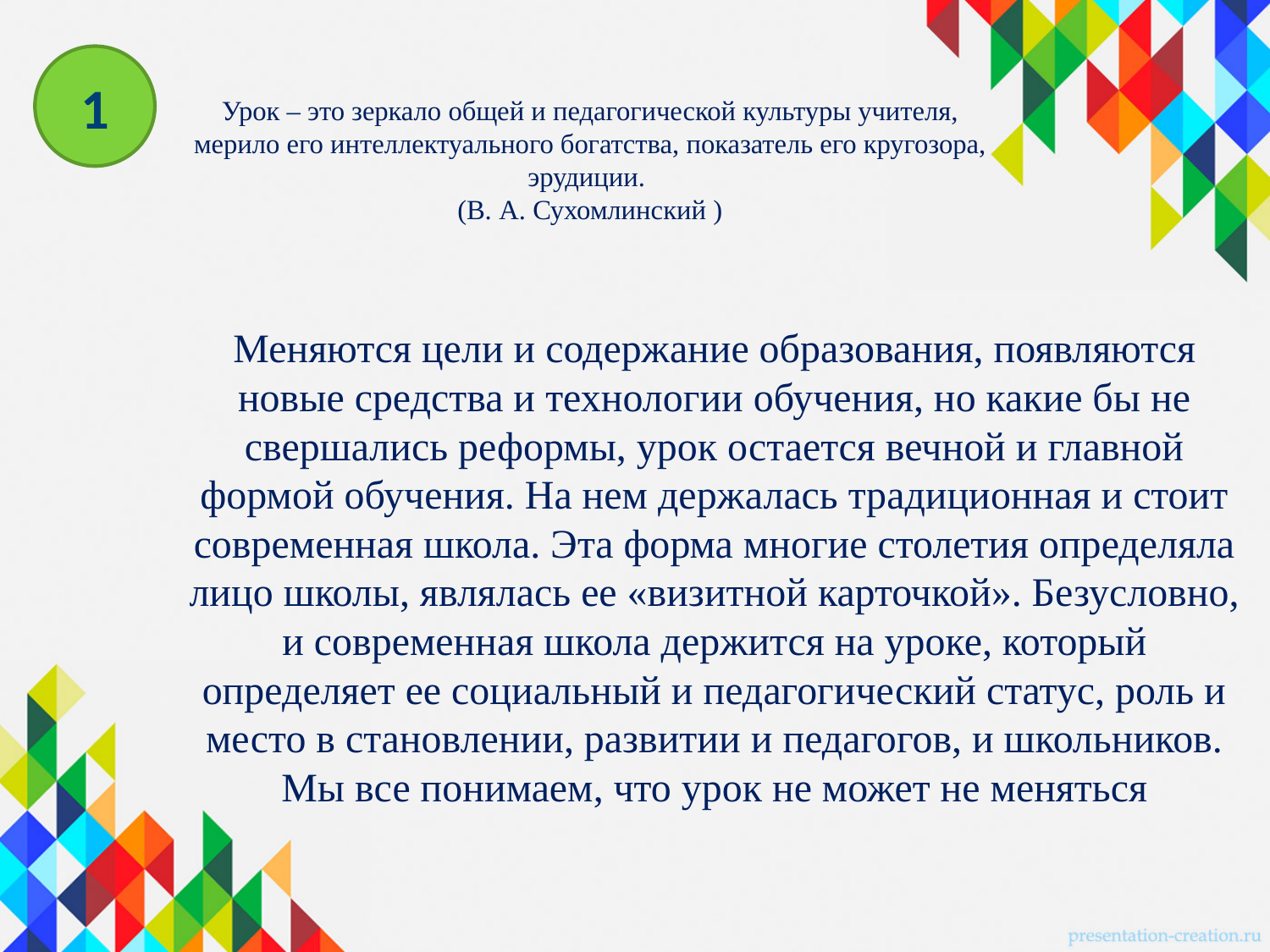

1
# Урок – это зеркало общей и педагогической культуры учителя, мерило его интеллектуального богатства, показатель его кругозора, эрудиции. (В. А. Сухомлинский )
Меняются цели и содержание образования, появляются новые средства и технологии обучения, но какие бы не свершались реформы, урок остается вечной и главной формой обучения. На нем держалась традиционная и стоит современная школа. Эта форма многие столетия определяла лицо школы, являлась ее «визитной карточкой». Безусловно, и современная школа держится на уроке, который определяет ее социальный и педагогический статус, роль и место в становлении, развитии и педагогов, и школьников. Мы все понимаем, что урок не может не меняться